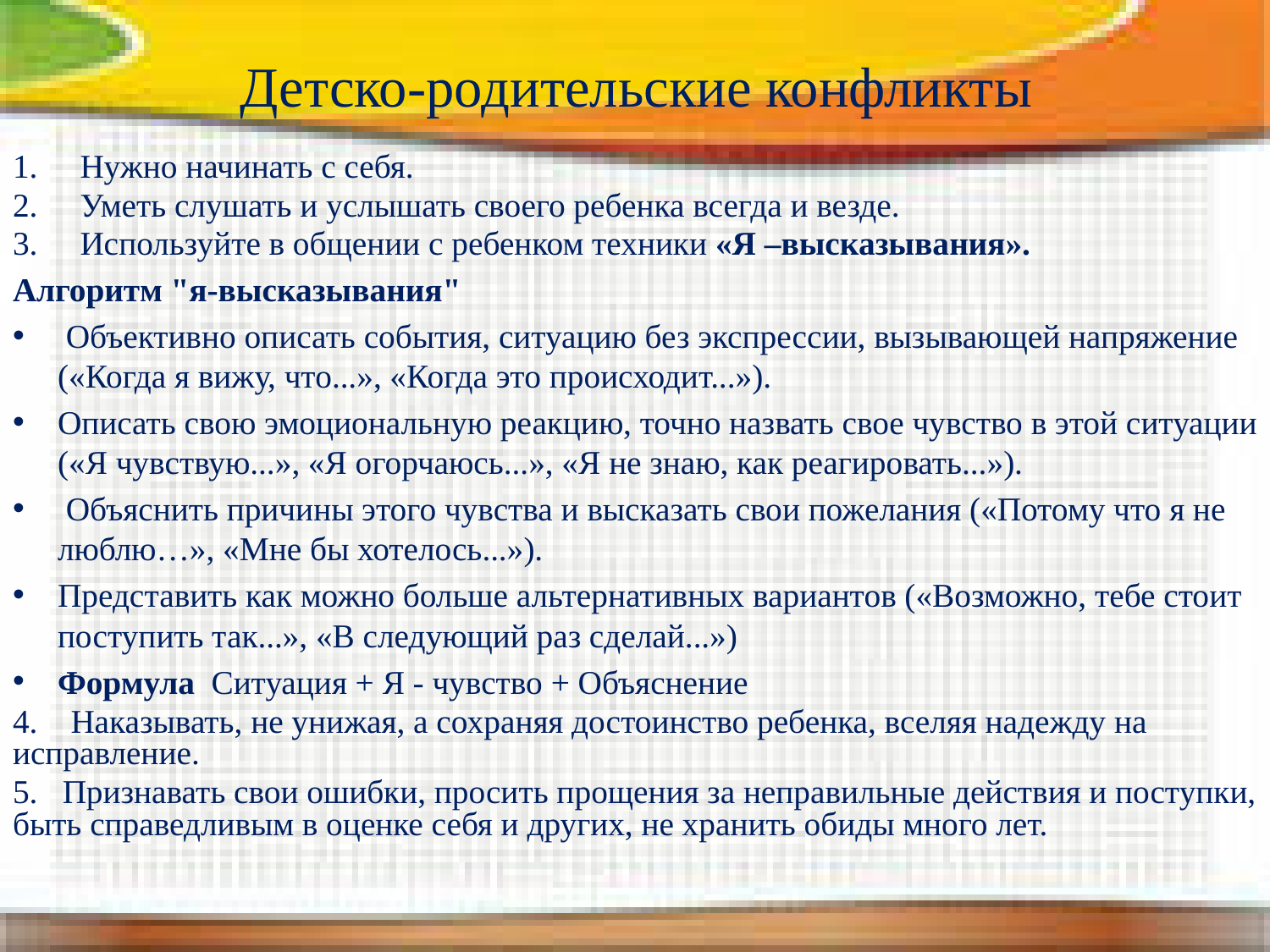

# Детско-родительские конфликты
Нужно начинать с себя.
Уметь слушать и услышать своего ребенка всегда и везде.
Используйте в общении с ребенком техники «Я –высказывания».
Алгоритм "я-высказывания"
 Объективно описать события, ситуацию без экспрессии, вызывающей напряжение («Когда я вижу, что...», «Когда это происходит...»).
Описать свою эмоциональную реакцию, точно назвать свое чувство в этой ситуации («Я чувствую...», «Я огорчаюсь...», «Я не знаю, как реагировать...»).
 Объяснить причины этого чувства и высказать свои пожелания («Потому что я не люблю…», «Мне бы хотелось...»).
Представить как можно больше альтернативных вариантов («Возможно, тебе стоит поступить так...», «В следующий раз сделай...»)
Формула  Ситуация + Я - чувство + Объяснение
4.    Наказывать, не унижая, а сохраняя достоинство ребенка, вселяя надежду на исправление.
5.   Признавать свои ошибки, просить прощения за неправильные действия и поступки, быть справедливым в оценке себя и других, не хранить обиды много лет.